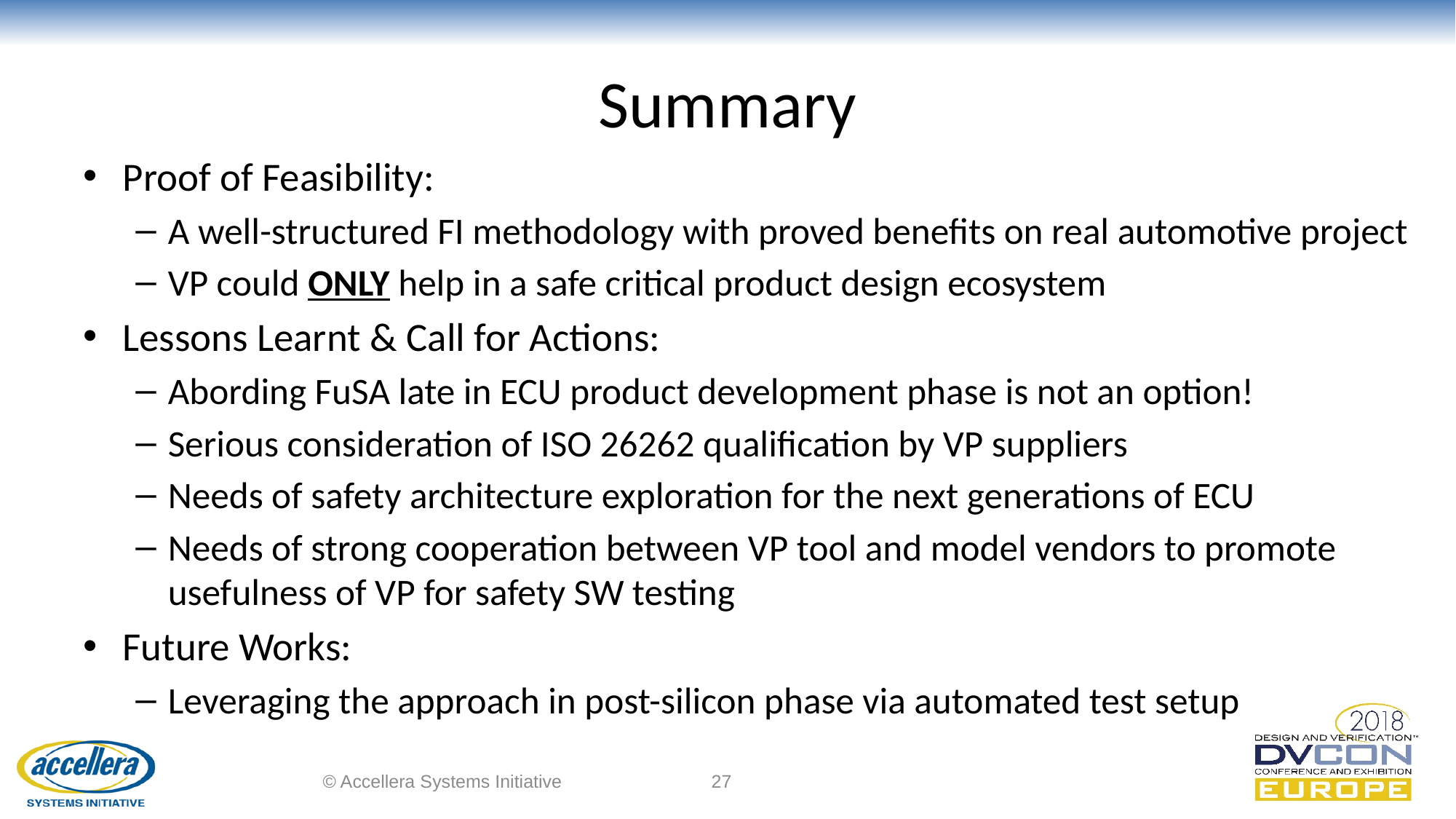

# Summary
Proof of Feasibility:
A well-structured FI methodology with proved benefits on real automotive project
VP could ONLY help in a safe critical product design ecosystem
Lessons Learnt & Call for Actions:
Abording FuSA late in ECU product development phase is not an option!
Serious consideration of ISO 26262 qualification by VP suppliers
Needs of safety architecture exploration for the next generations of ECU
Needs of strong cooperation between VP tool and model vendors to promote usefulness of VP for safety SW testing
Future Works:
Leveraging the approach in post-silicon phase via automated test setup

© Accellera Systems Initiative
27